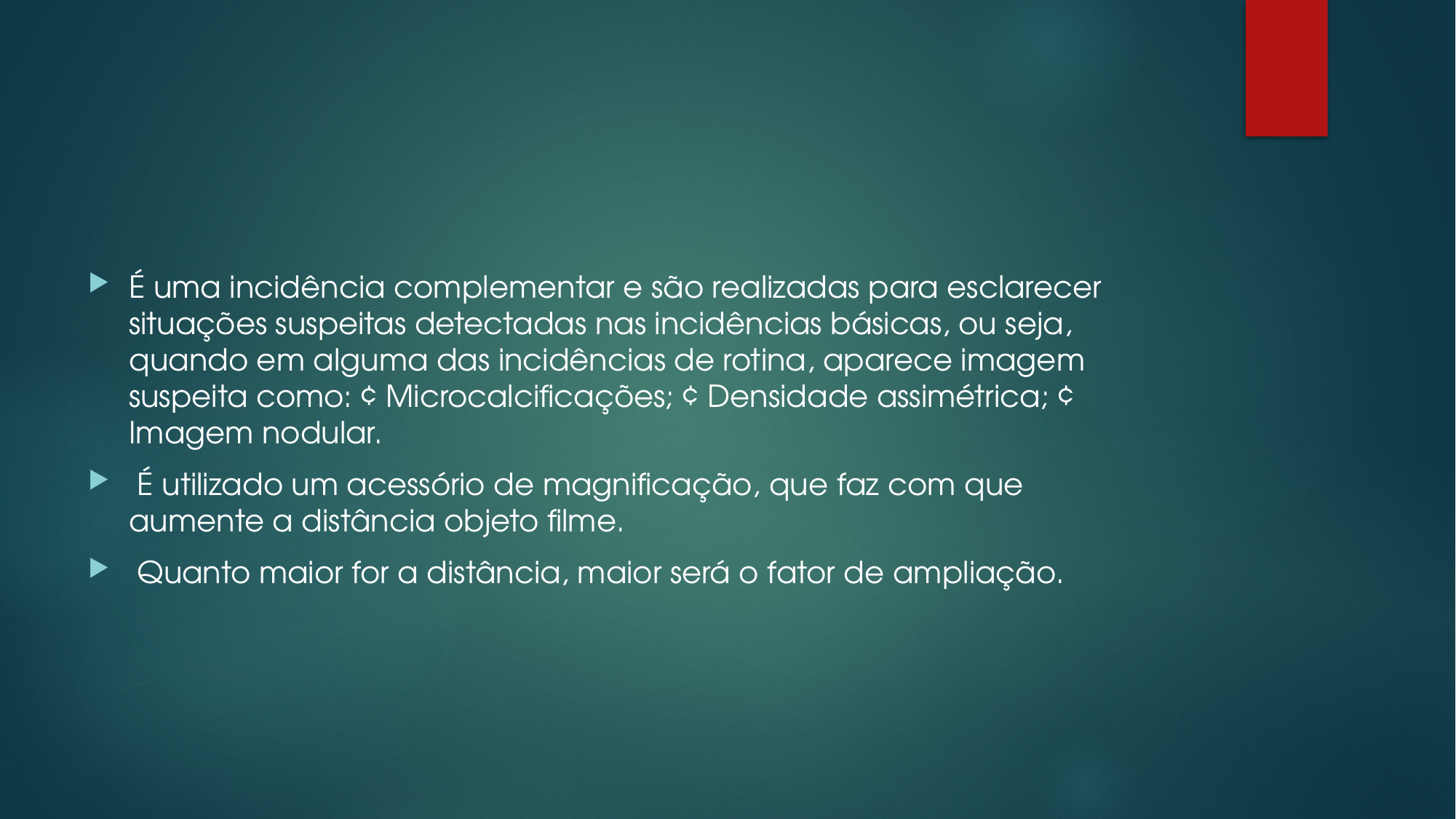

#
É uma incidência complementar e são realizadas para esclarecer situações suspeitas detectadas nas incidências básicas, ou seja, quando em alguma das incidências de rotina, aparece imagem suspeita como: ¢ Microcalcificações; ¢ Densidade assimétrica; ¢ Imagem nodular.
 É utilizado um acessório de magnificação, que faz com que aumente a distância objeto filme.
 Quanto maior for a distância, maior será o fator de ampliação.